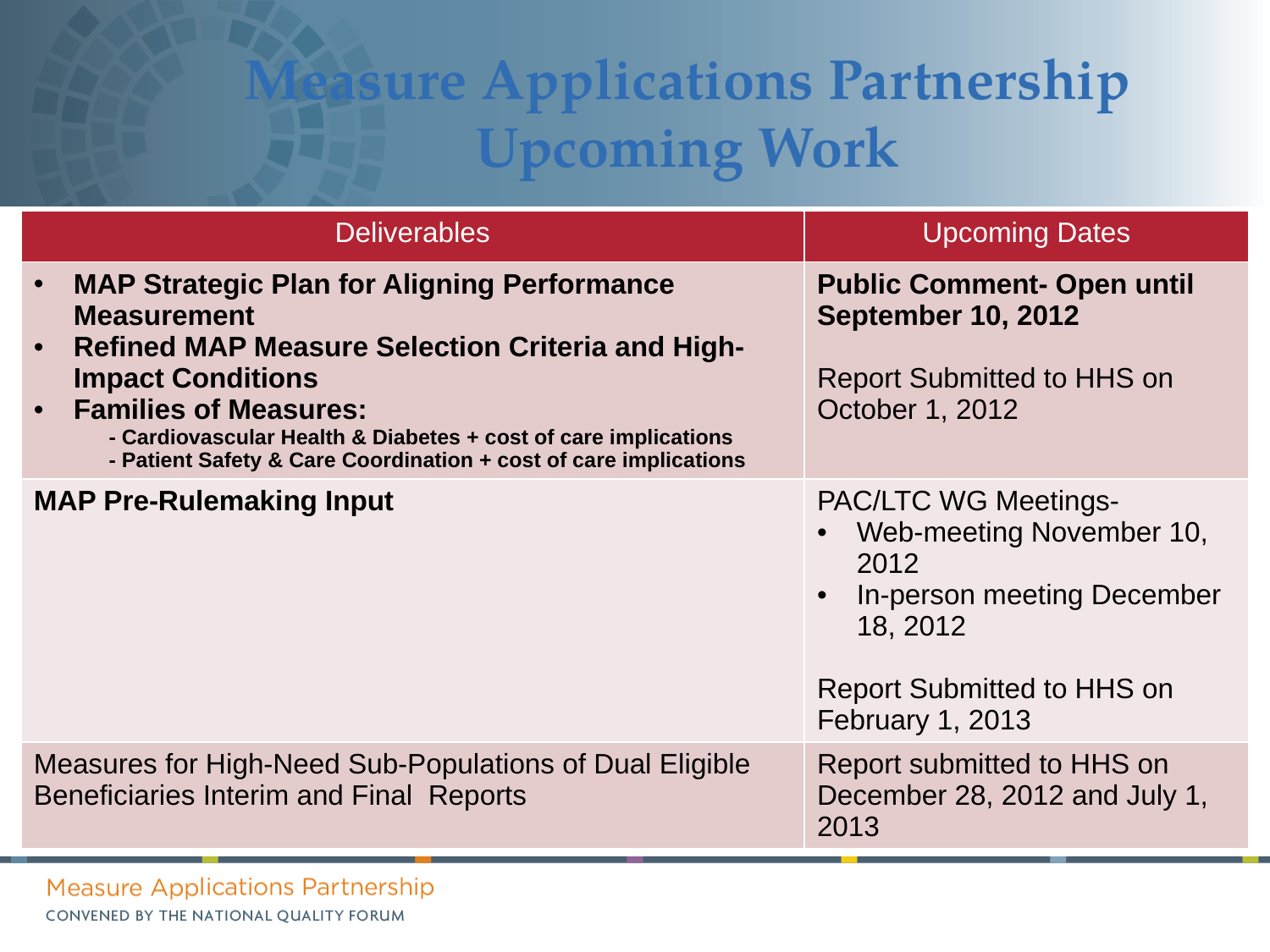

# Measure Applications Partnership Upcoming Work
| Deliverables | Upcoming Dates |
| --- | --- |
| MAP Strategic Plan for Aligning Performance Measurement Refined MAP Measure Selection Criteria and High-Impact Conditions Families of Measures: - Cardiovascular Health & Diabetes + cost of care implications - Patient Safety & Care Coordination + cost of care implications | Public Comment- Open until September 10, 2012 Report Submitted to HHS on October 1, 2012 |
| MAP Pre-Rulemaking Input | PAC/LTC WG Meetings- Web-meeting November 10, 2012 In-person meeting December 18, 2012 Report Submitted to HHS on February 1, 2013 |
| Measures for High-Need Sub-Populations of Dual Eligible Beneficiaries Interim and Final Reports | Report submitted to HHS on December 28, 2012 and July 1, 2013 |